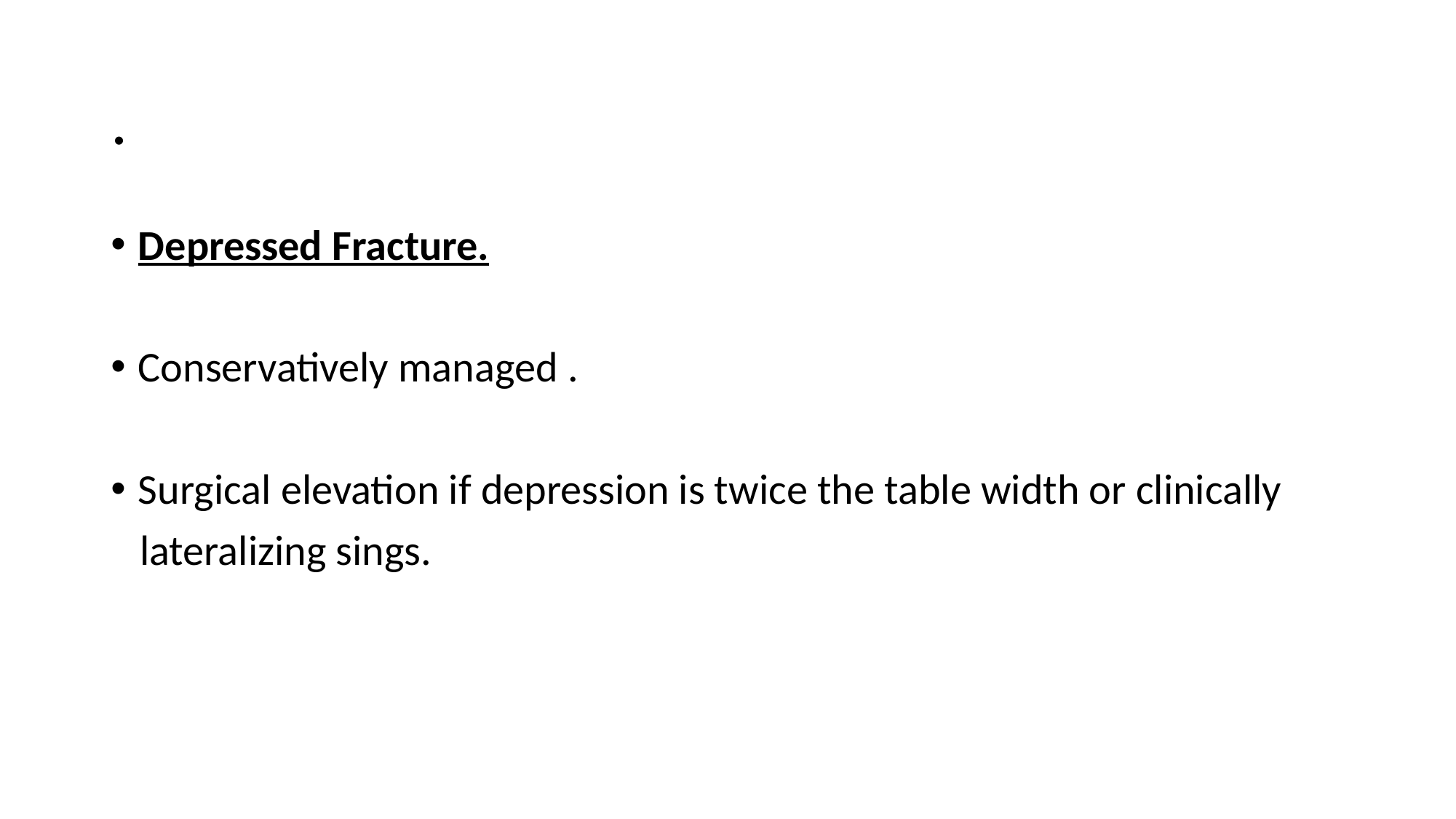

# .
Depressed Fracture.

Conservatively managed .

Surgical elevation if depression is twice the table width or clinically
   lateralizing sings.